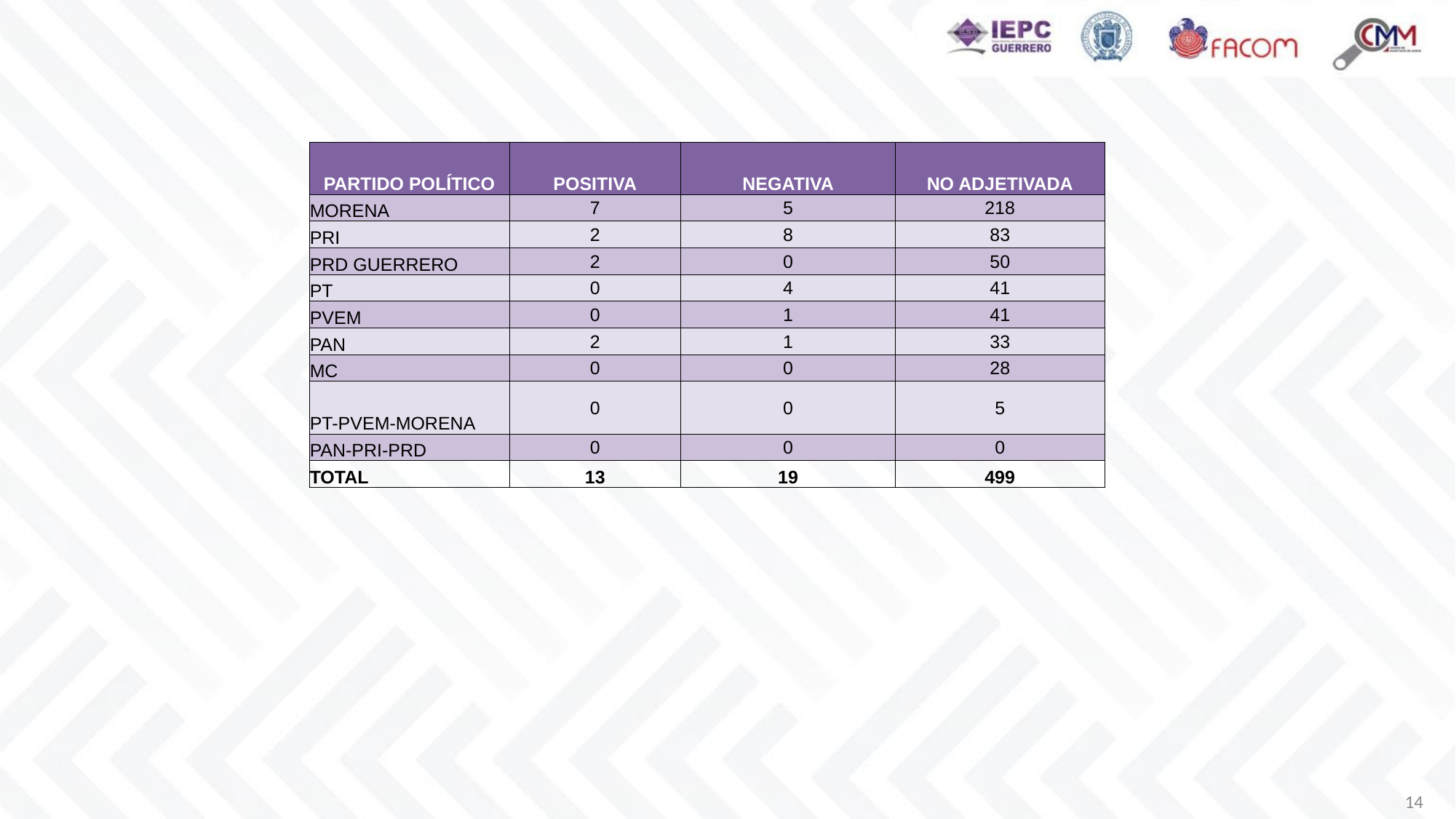

| PARTIDO POLÍTICO | POSITIVA | NEGATIVA | NO ADJETIVADA |
| --- | --- | --- | --- |
| MORENA | 7 | 5 | 218 |
| PRI | 2 | 8 | 83 |
| PRD GUERRERO | 2 | 0 | 50 |
| PT | 0 | 4 | 41 |
| PVEM | 0 | 1 | 41 |
| PAN | 2 | 1 | 33 |
| MC | 0 | 0 | 28 |
| PT-PVEM-MORENA | 0 | 0 | 5 |
| PAN-PRI-PRD | 0 | 0 | 0 |
| TOTAL | 13 | 19 | 499 |
14